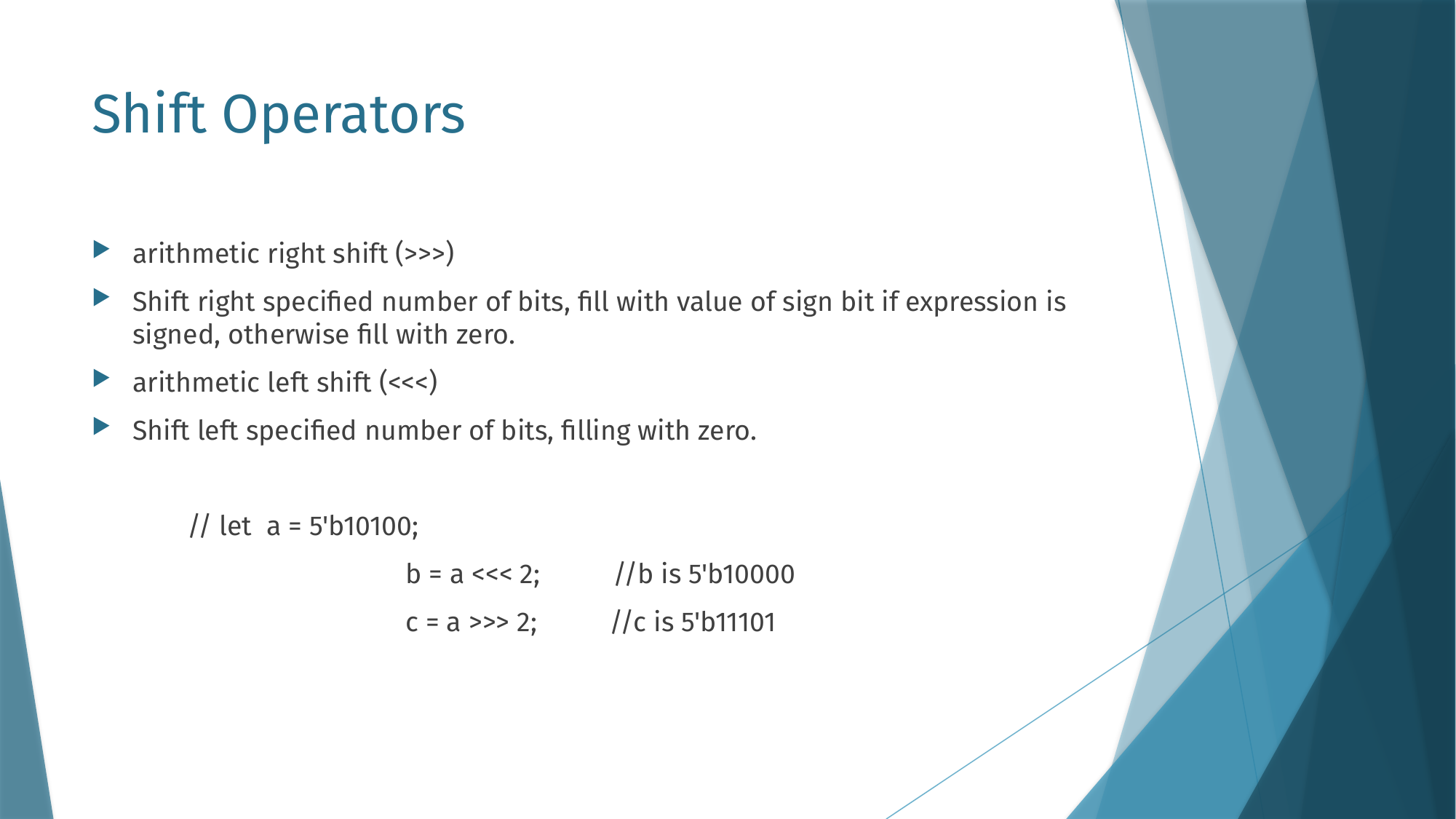

# Shift Operators
arithmetic right shift (>>>)
Shift right specified number of bits, fill with value of sign bit if expression is signed, otherwise fill with zero.
arithmetic left shift (<<<)
Shift left specified number of bits, filling with zero.

// let  a = 5'b10100;
		b = a <<< 2;          //b is 5'b10000
		c = a >>> 2;          //c is 5'b11101